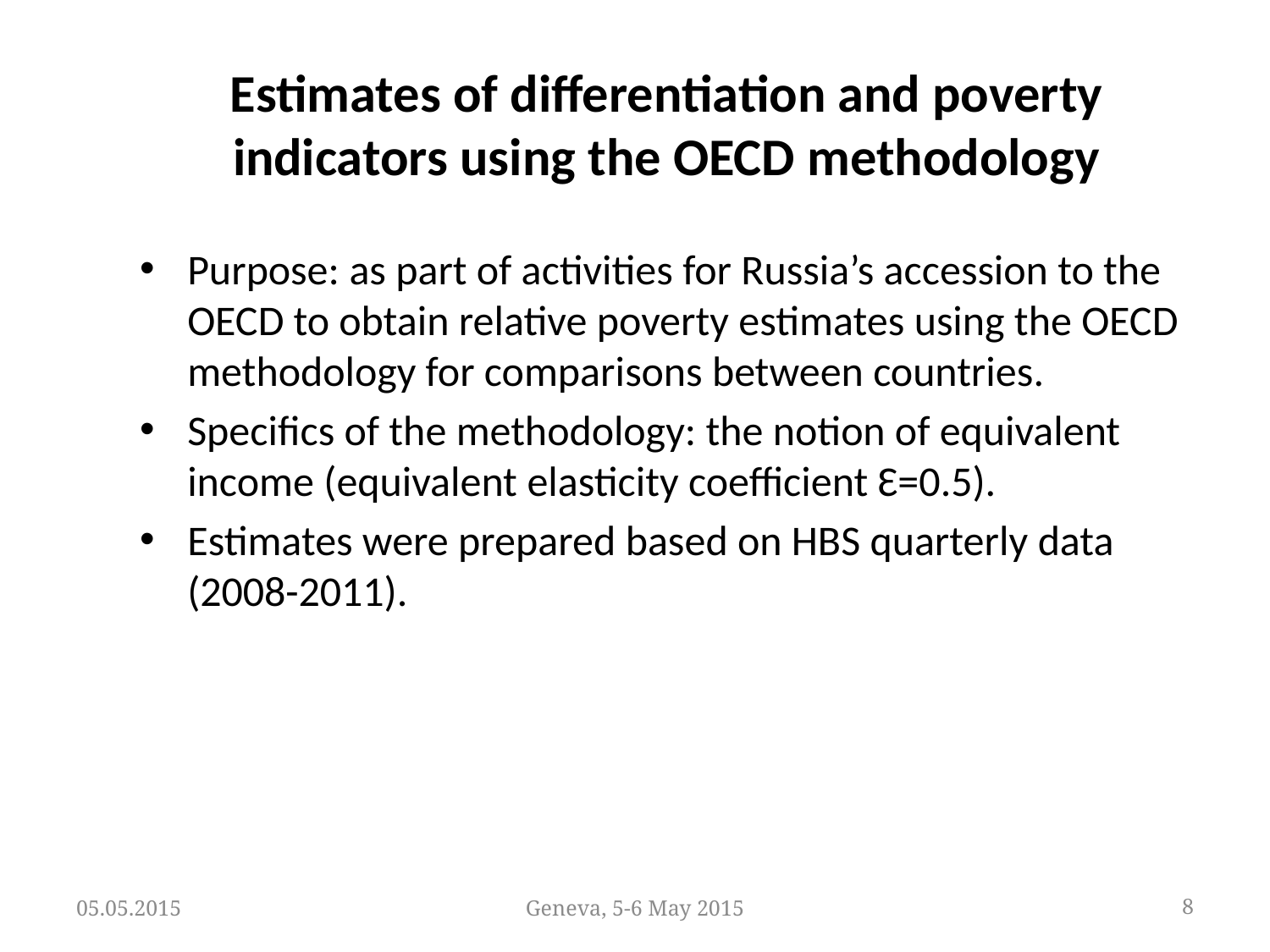

# Estimates of differentiation and poverty indicators using the OECD methodology
Purpose: as part of activities for Russia’s accession to the OECD to obtain relative poverty estimates using the OECD methodology for comparisons between countries.
Specifics of the methodology: the notion of equivalent income (equivalent elasticity coefficient Ɛ=0.5).
Estimates were prepared based on HBS quarterly data (2008-2011).
05.05.2015
Geneva, 5-6 May 2015
8